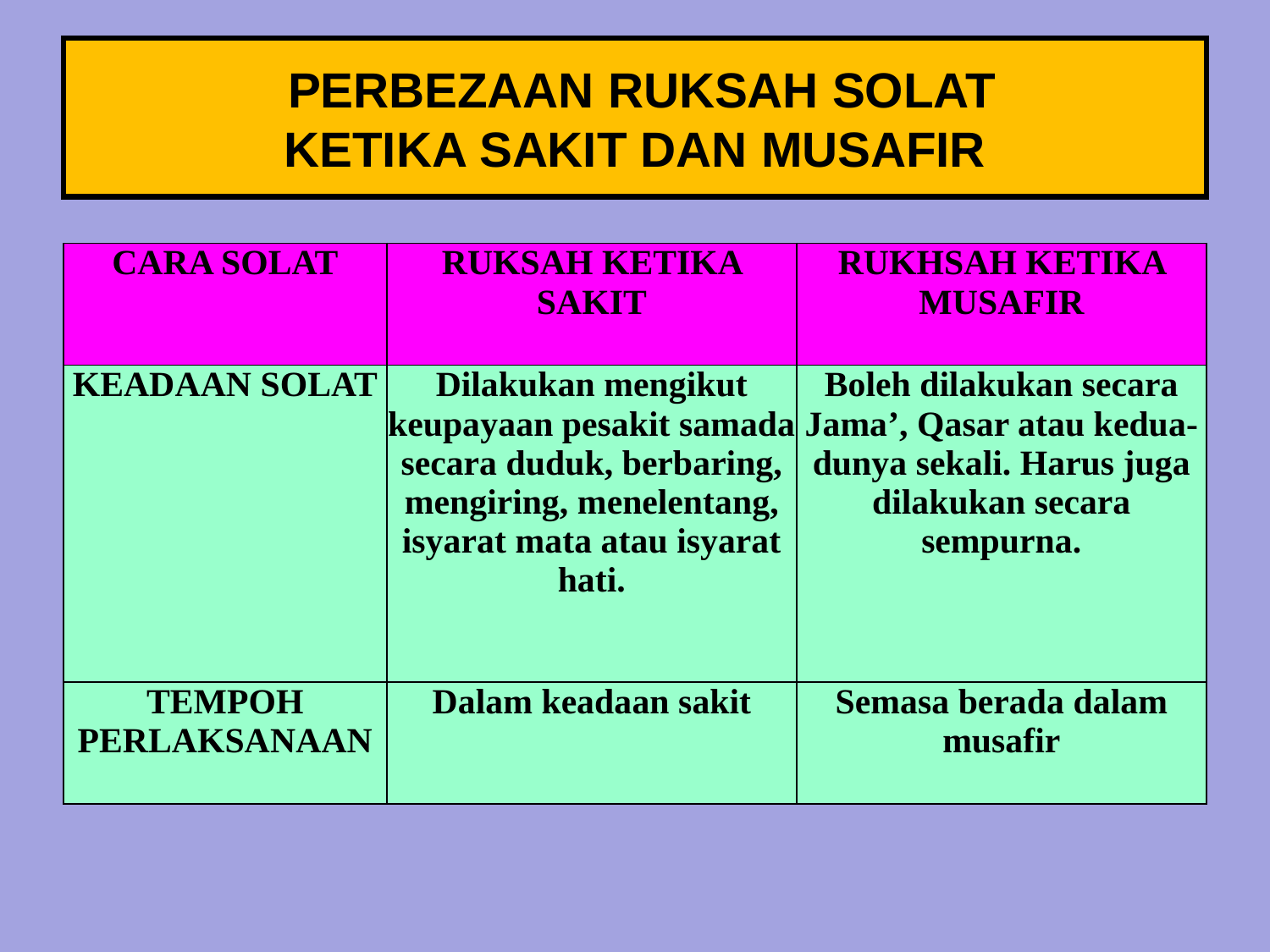

PERBEZAAN RUKSAH SOLAT
 KETIKA SAKIT DAN MUSAFIR
| CARA SOLAT | RUKSAH KETIKA SAKIT | RUKHSAH KETIKA MUSAFIR |
| --- | --- | --- |
| KEADAAN SOLAT | Dilakukan mengikut keupayaan pesakit samada secara duduk, berbaring, mengiring, menelentang, isyarat mata atau isyarat hati. | Boleh dilakukan secara Jama’, Qasar atau kedua-dunya sekali. Harus juga dilakukan secara sempurna. |
| TEMPOH PERLAKSANAAN | Dalam keadaan sakit | Semasa berada dalam musafir |